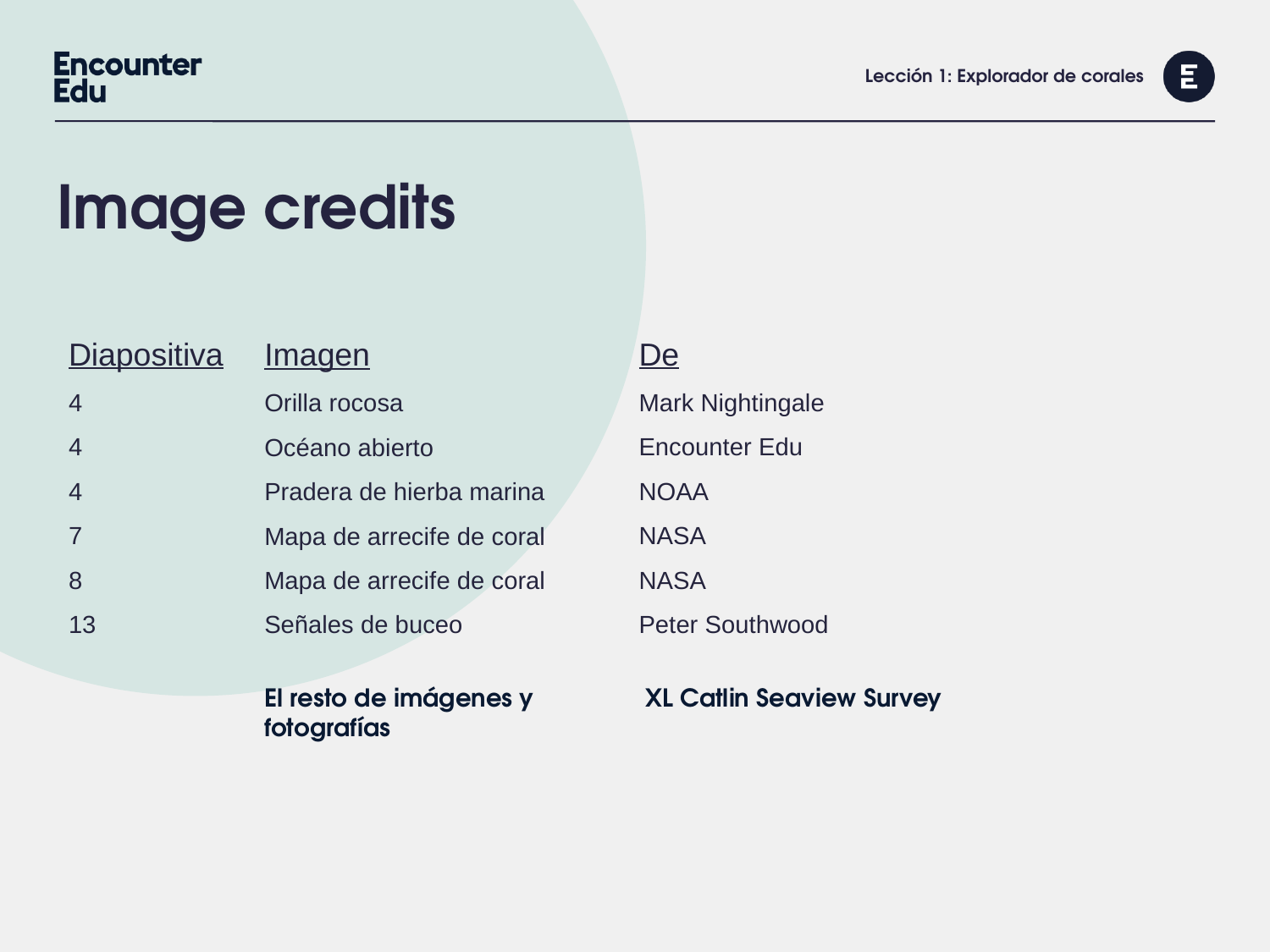

# Lección 1: Explorador de corales
Diapositiva
4
4
4
7
8
13
De
Mark Nightingale
Encounter Edu
NOAA
NASA
NASA
Peter Southwood
Imagen
Orilla rocosa
Océano abierto
Pradera de hierba marina
Mapa de arrecife de coral
Mapa de arrecife de coral
Señales de buceo
El resto de imágenes y 	XL Catlin Seaview Survey
fotografías